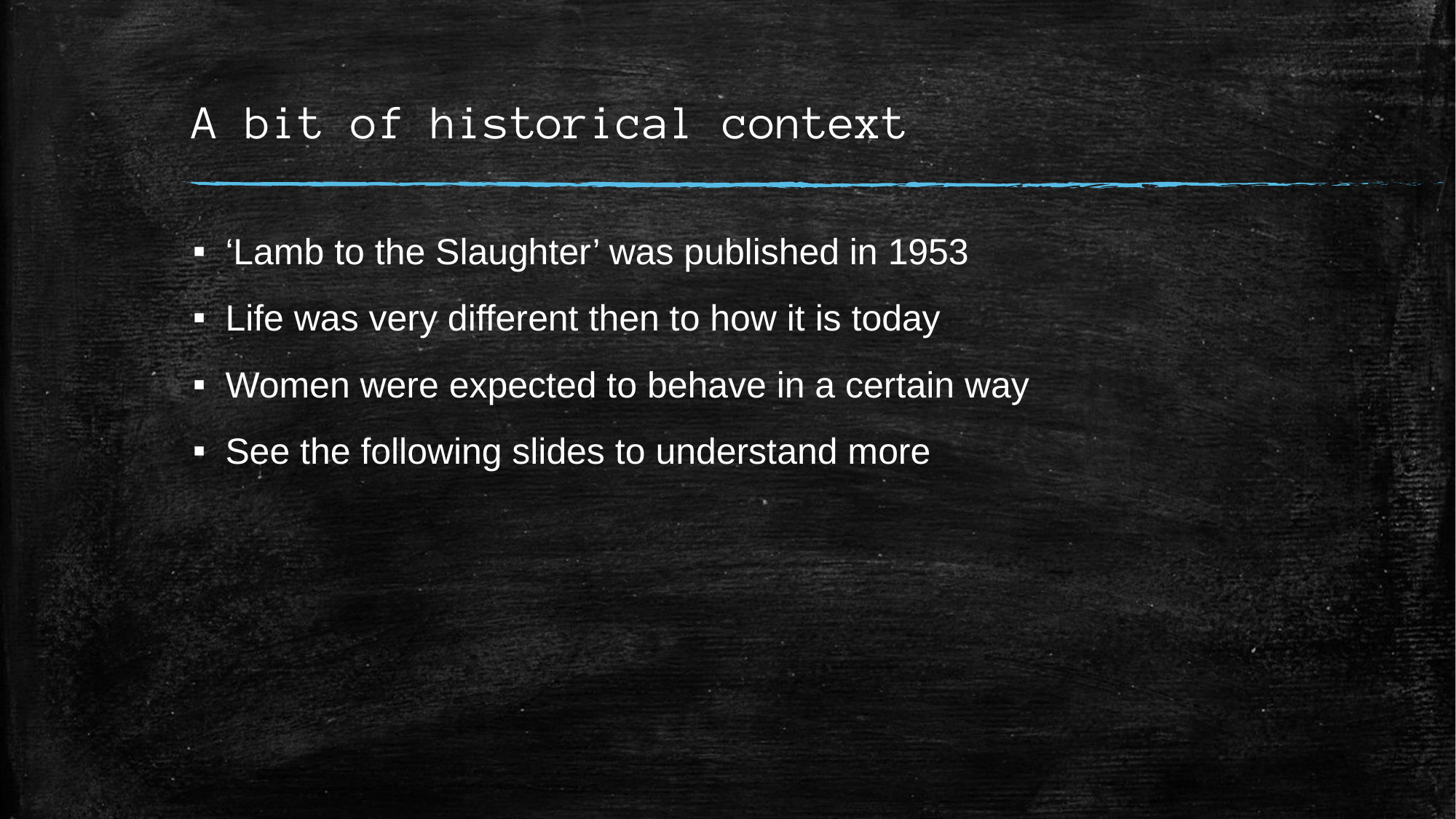

# A bit of historical context
‘Lamb to the Slaughter’ was published in 1953
Life was very different then to how it is today
Women were expected to behave in a certain way
See the following slides to understand more